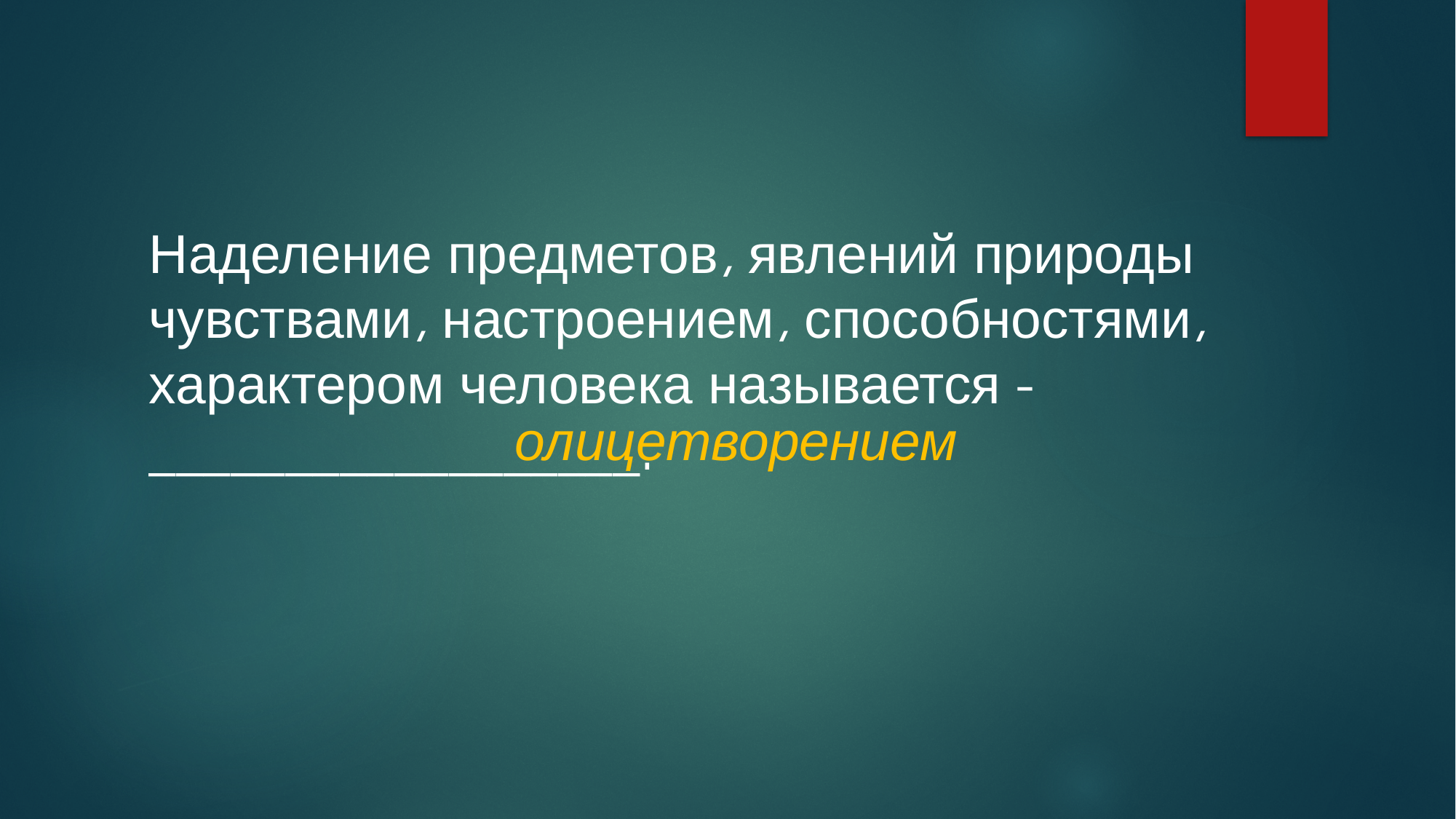

Наделение предметов, явлений природы чувствами, настроением, способностями, характером человека называется - __________________.
олицетворением